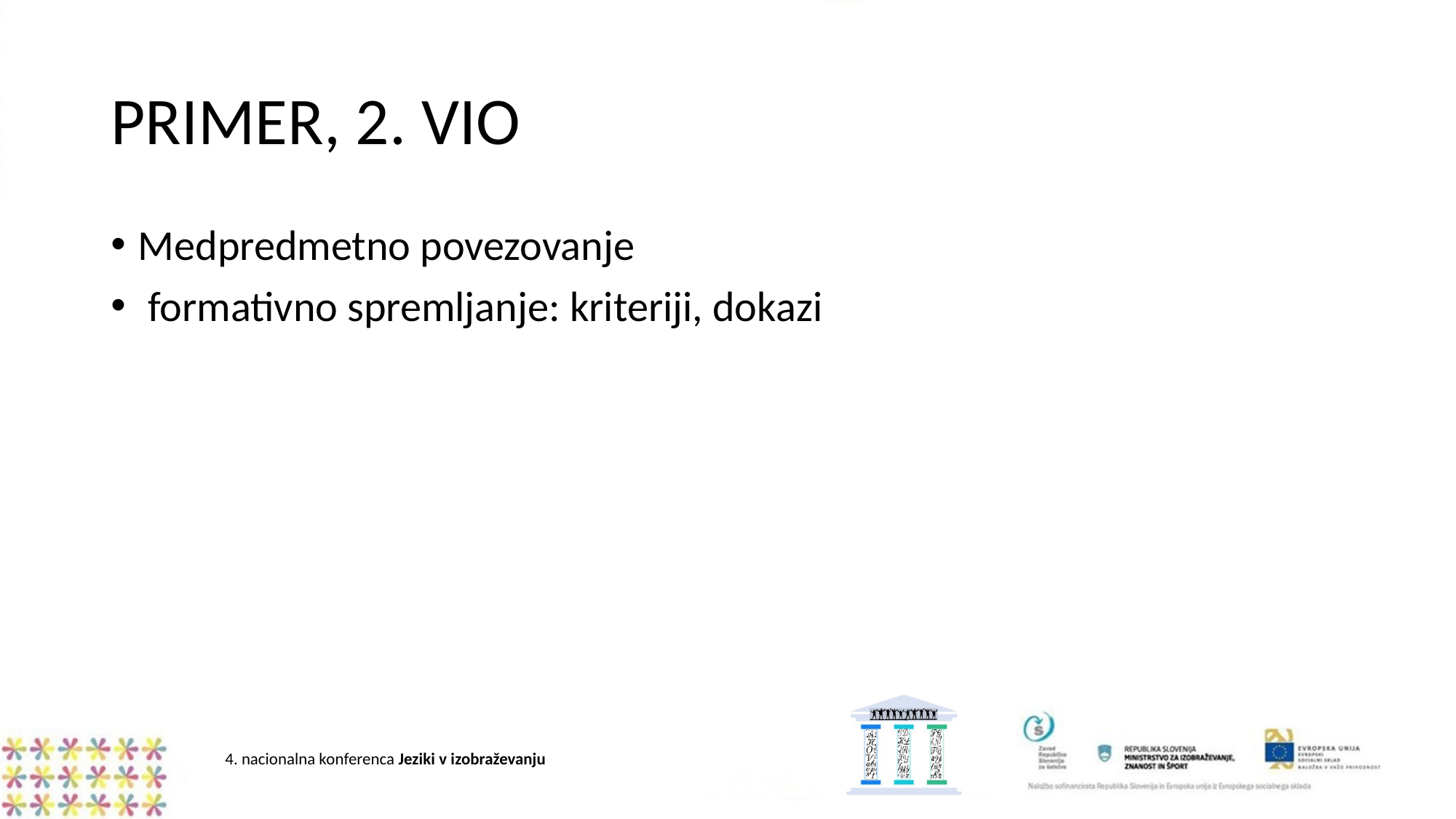

# PRIMER, 2. VIO
Medpredmetno povezovanje
 formativno spremljanje: kriteriji, dokazi